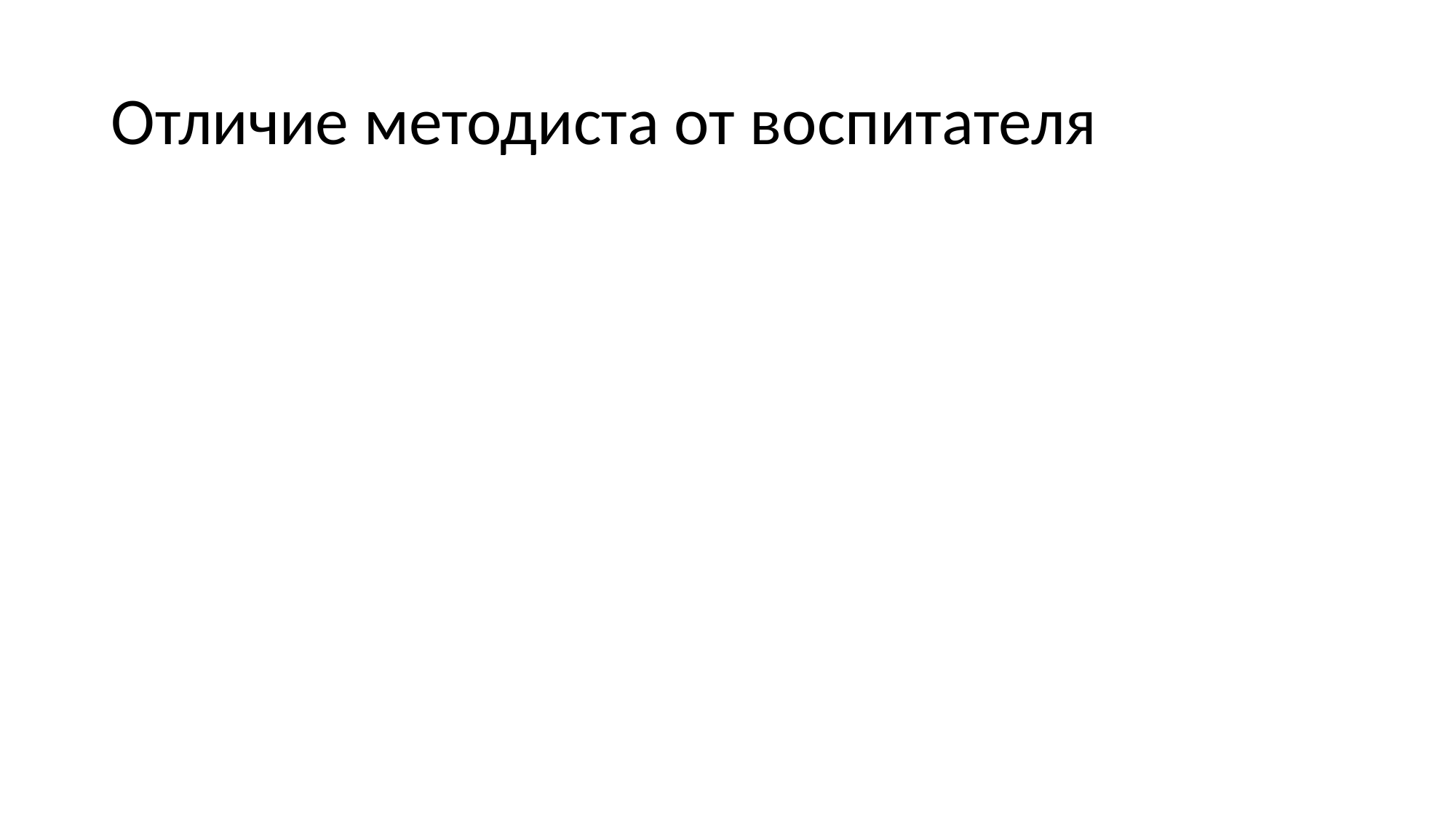

# Отличие методиста от воспитателя
1/Он может помочь
2/Он хочет помочь
3/Он готов помочь